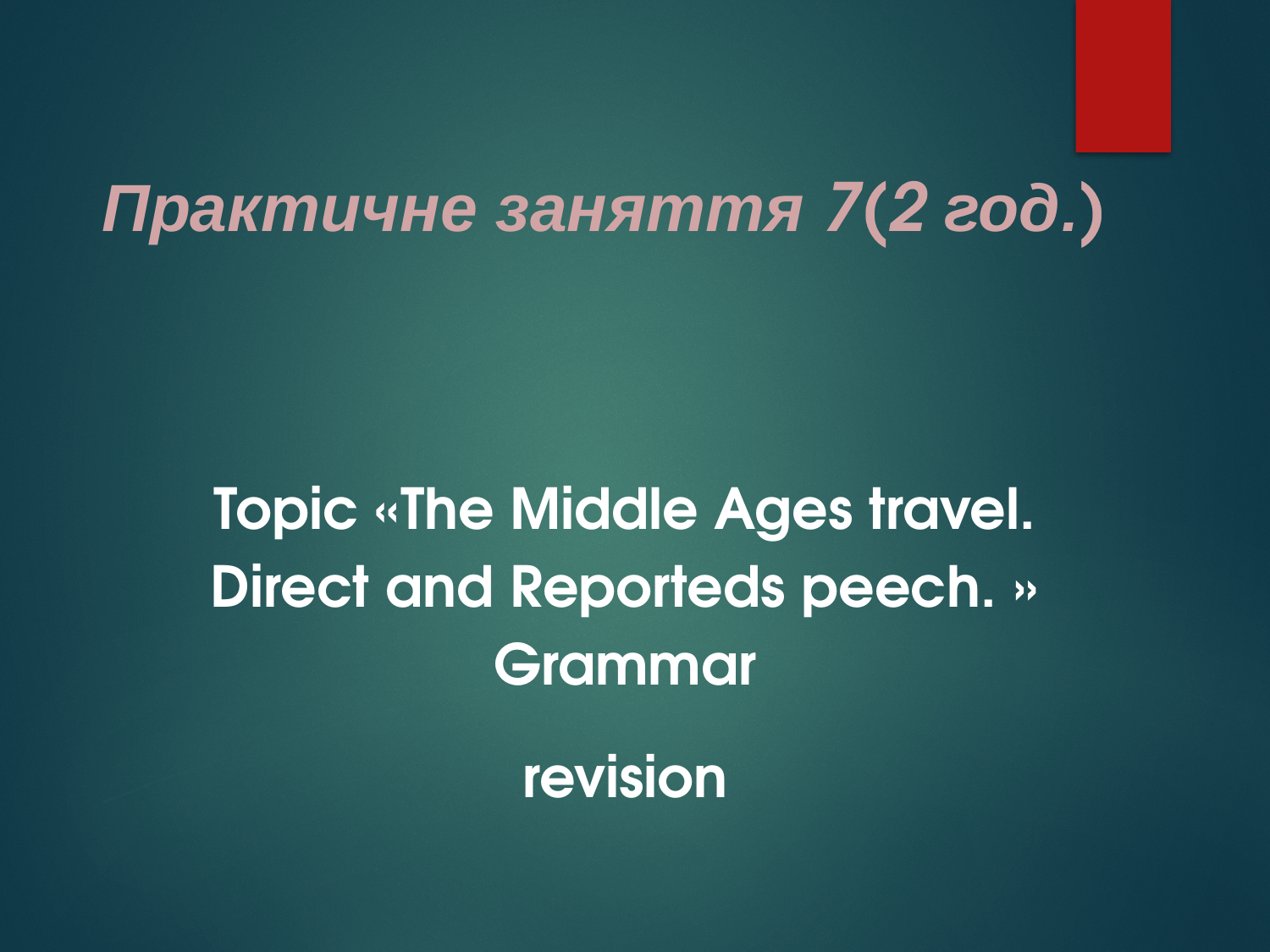

# Практичне заняття 7(2 год.)
Topic «The Middle Ages travel. Direct and Reporteds peech. » Grammar
revision